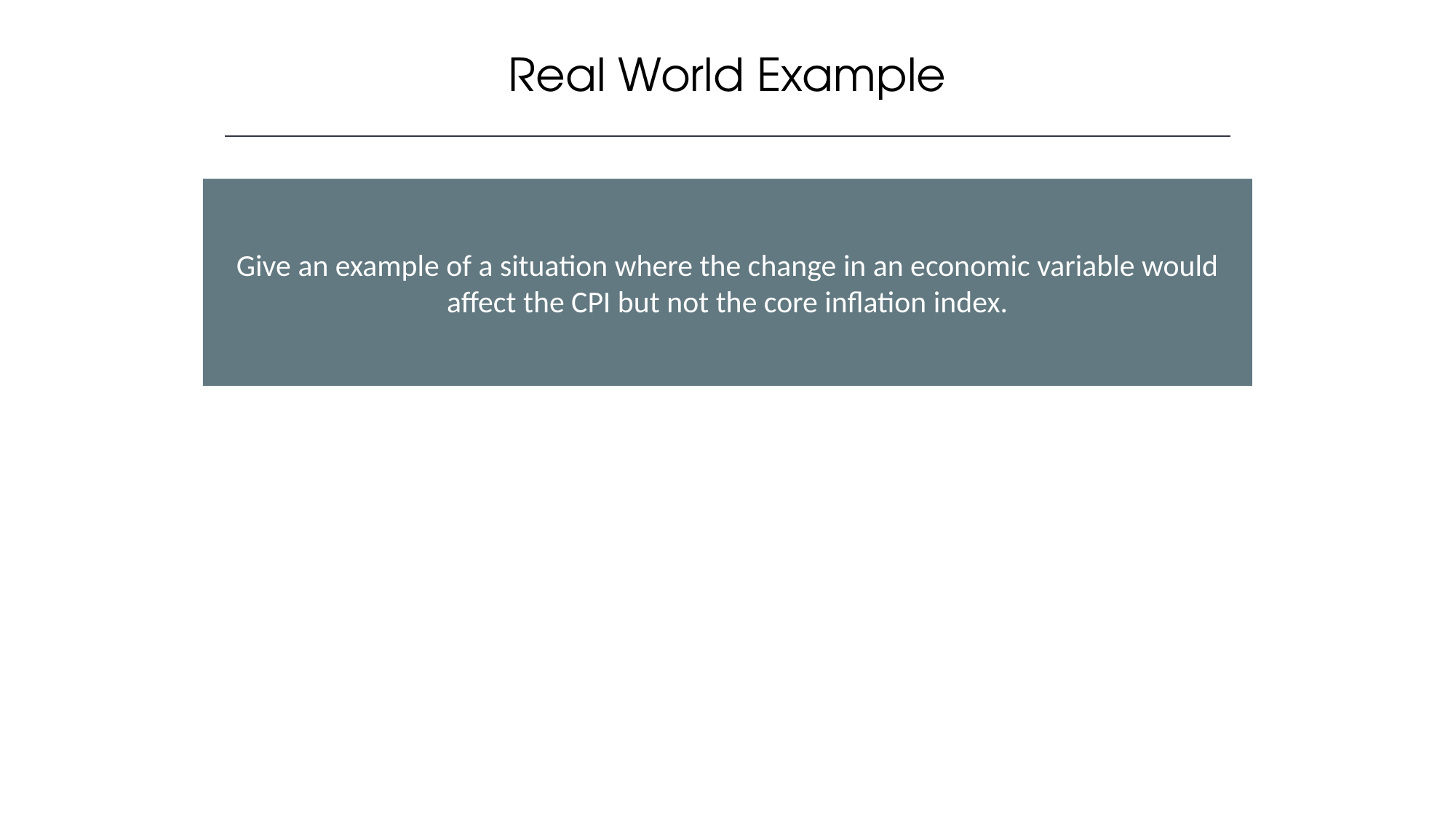

Real World Example
HAWKES LEARNING
Give an example of a situation where the change in an economic variable would affect the CPI but not the core inflation index.